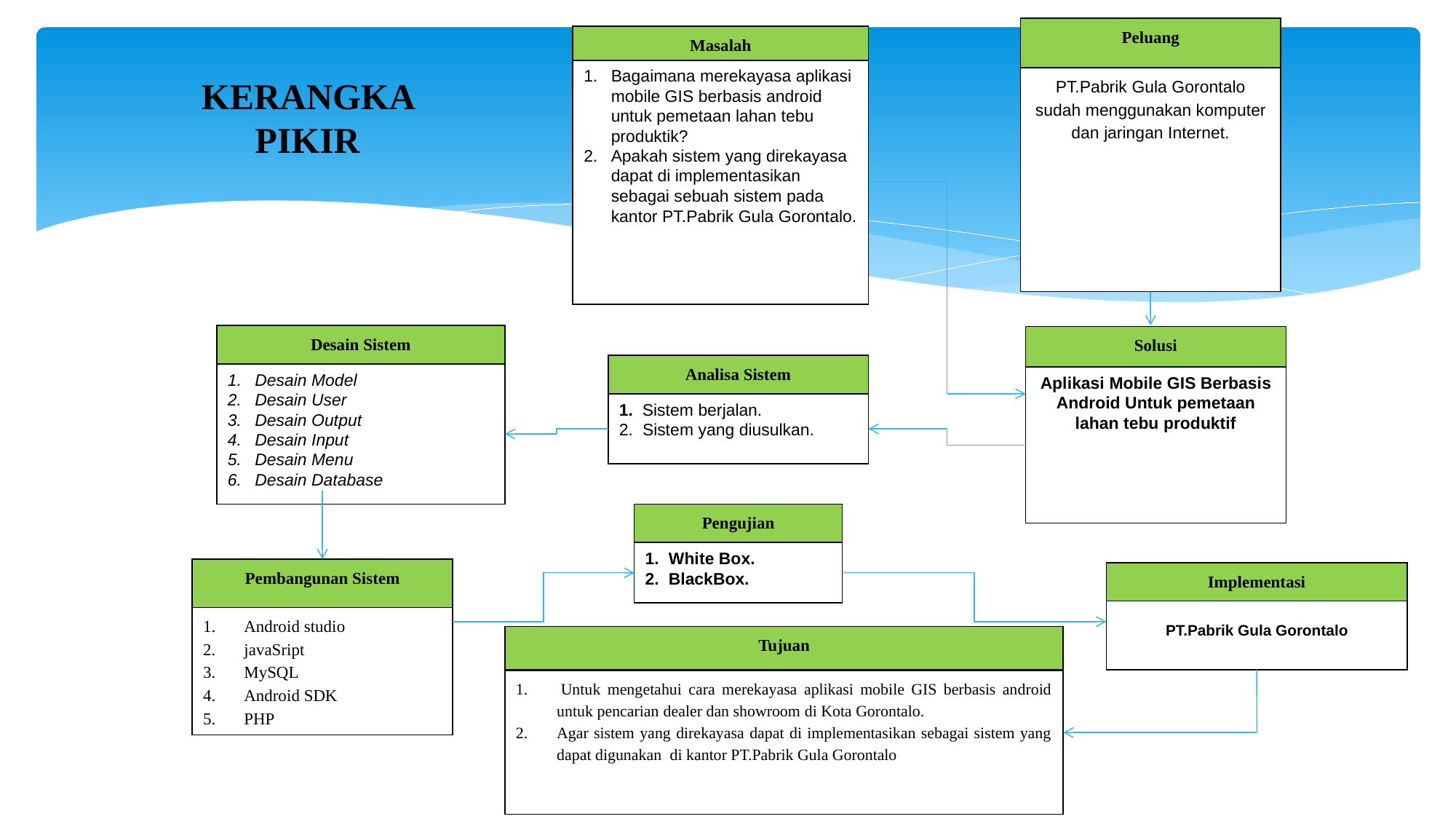

Peluang
PT.Pabrik Gula Gorontalo sudah menggunakan komputer dan jaringan Internet.
Masalah
Bagaimana merekayasa aplikasi mobile GIS berbasis android untuk pemetaan lahan tebu produktik?
Apakah sistem yang direkayasa dapat di implementasikan sebagai sebuah sistem pada kantor PT.Pabrik Gula Gorontalo.
KERANGKA PIKIR
Desain Sistem
Desain Model
Desain User
Desain Output
Desain Input
Desain Menu
Desain Database
Solusi
Aplikasi Mobile GIS Berbasis Android Untuk pemetaan lahan tebu produktif
Analisa Sistem
1.  Sistem berjalan.
2.  Sistem yang diusulkan.

Pengujian
1.  White Box.
2.  BlackBox.
Pembangunan Sistem
Android studio
javaSript
MySQL
Android SDK
PHP
Implementasi

PT.Pabrik Gula Gorontalo
Tujuan
 Untuk mengetahui cara merekayasa aplikasi mobile GIS berbasis android untuk pencarian dealer dan showroom di Kota Gorontalo.
Agar sistem yang direkayasa dapat di implementasikan sebagai sistem yang dapat digunakan  di kantor PT.Pabrik Gula Gorontalo